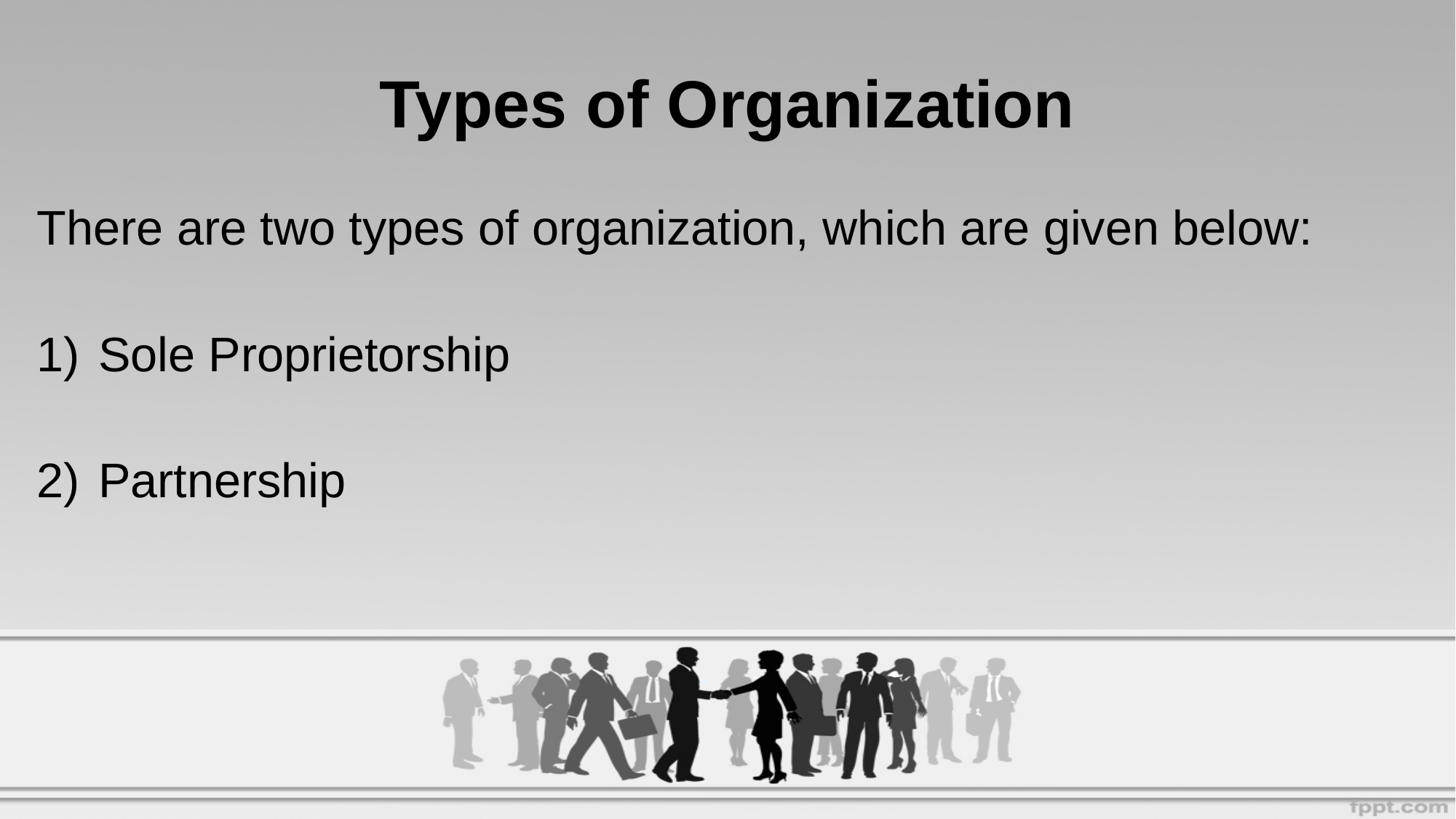

# Types of Organization
There are two types of organization, which are given below:
Sole Proprietorship
Partnership